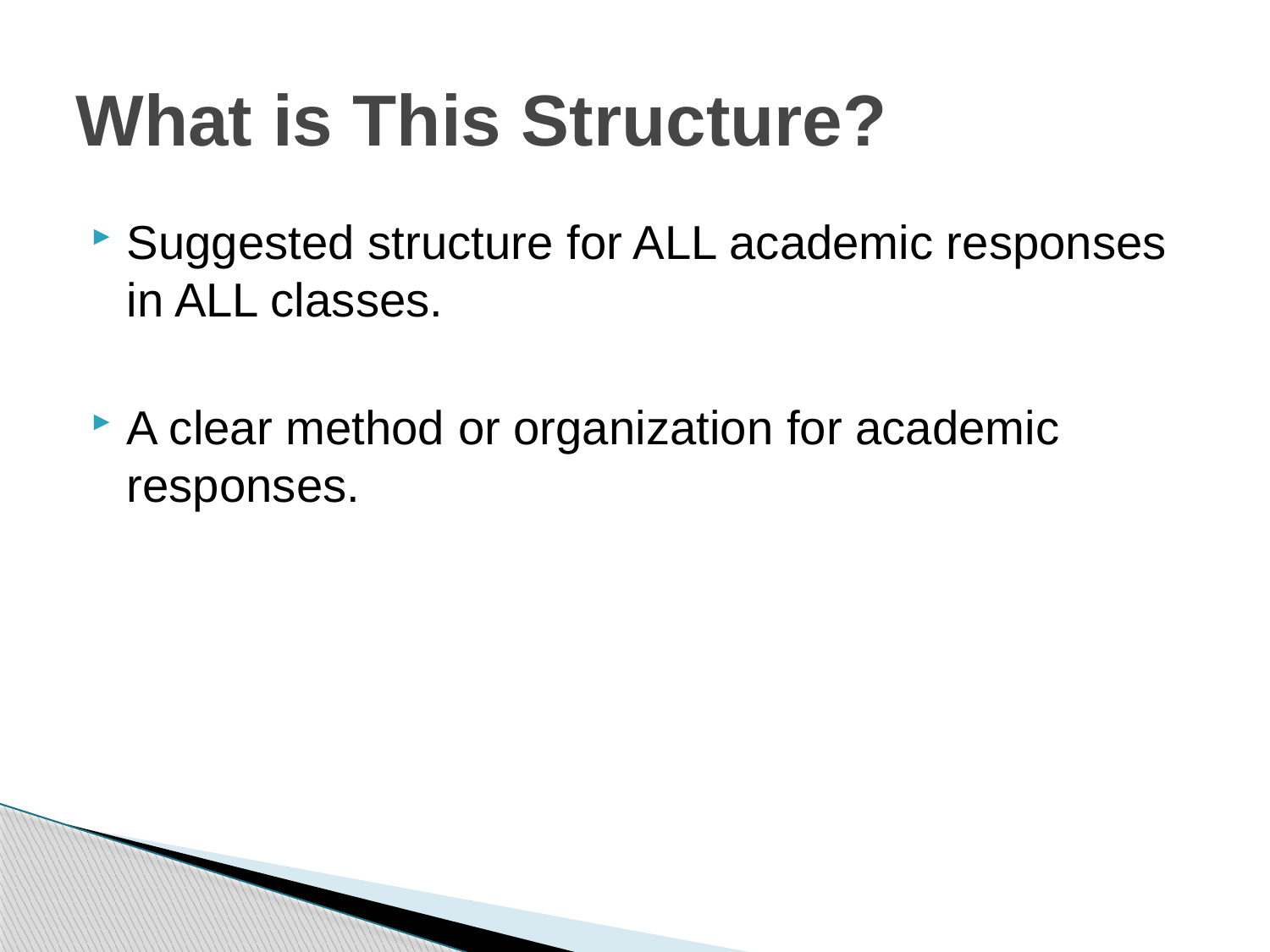

# What is This Structure?
Suggested structure for ALL academic responses in ALL classes.

A clear method or organization for academic responses.